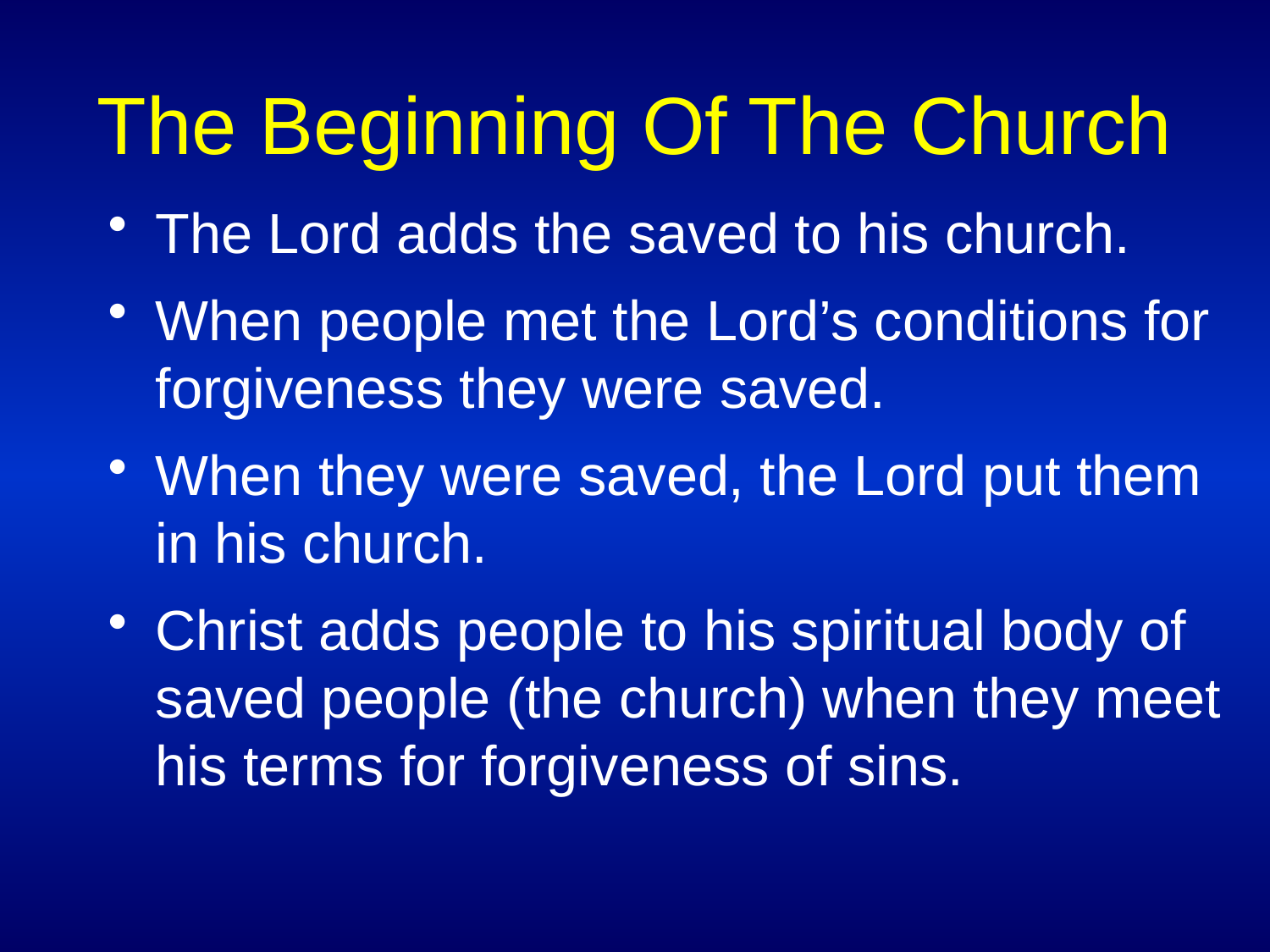

# The Beginning Of The Church
The Lord adds the saved to his church.
When people met the Lord’s conditions for forgiveness they were saved.
When they were saved, the Lord put them in his church.
Christ adds people to his spiritual body of saved people (the church) when they meet his terms for forgiveness of sins.